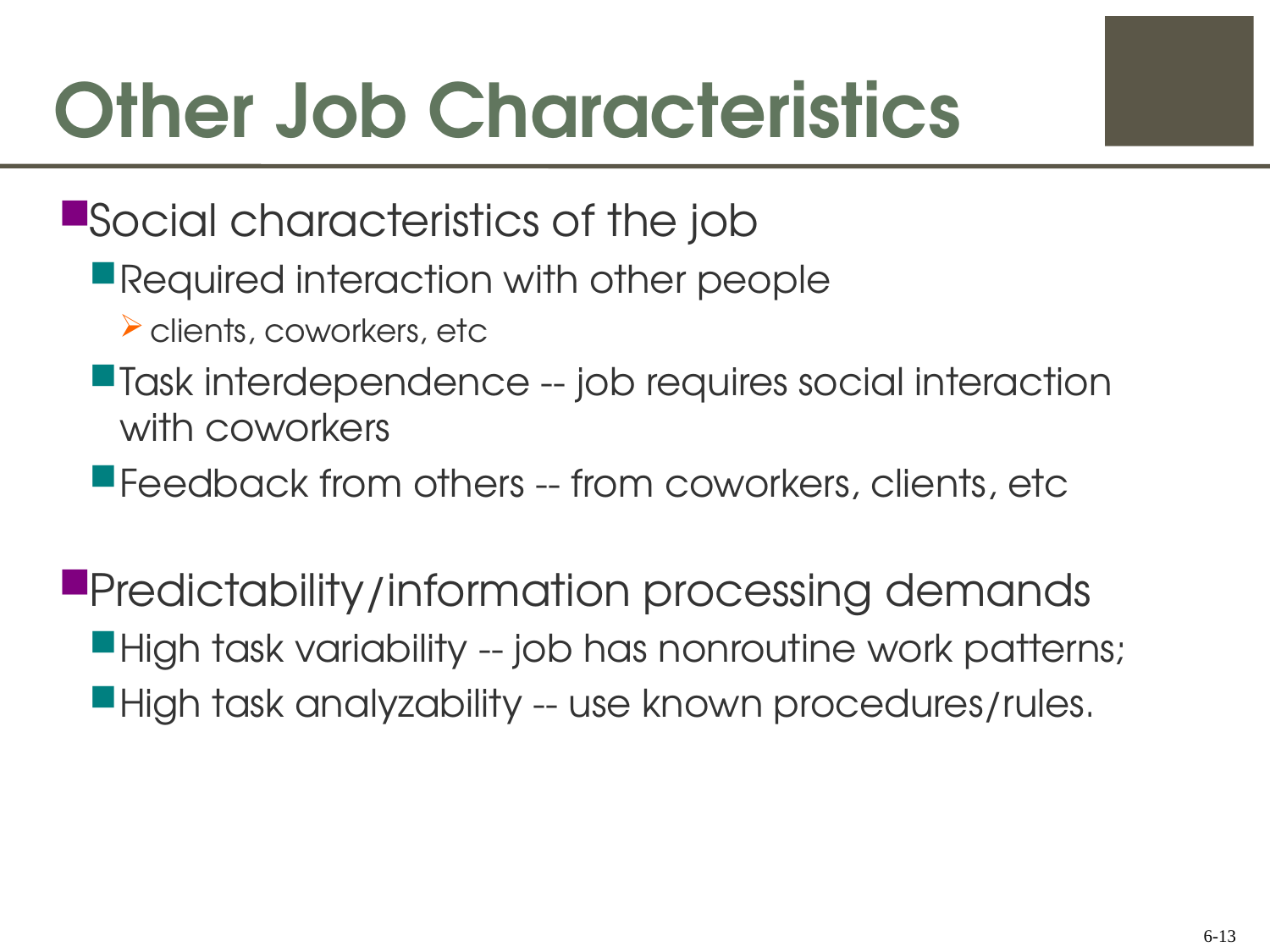

# Other Job Characteristics
Social characteristics of the job
Required interaction with other people
clients, coworkers, etc
Task interdependence -- job requires social interaction with coworkers
Feedback from others -- from coworkers, clients, etc
Predictability/information processing demands
High task variability -- job has nonroutine work patterns;
High task analyzability -- use known procedures/rules.